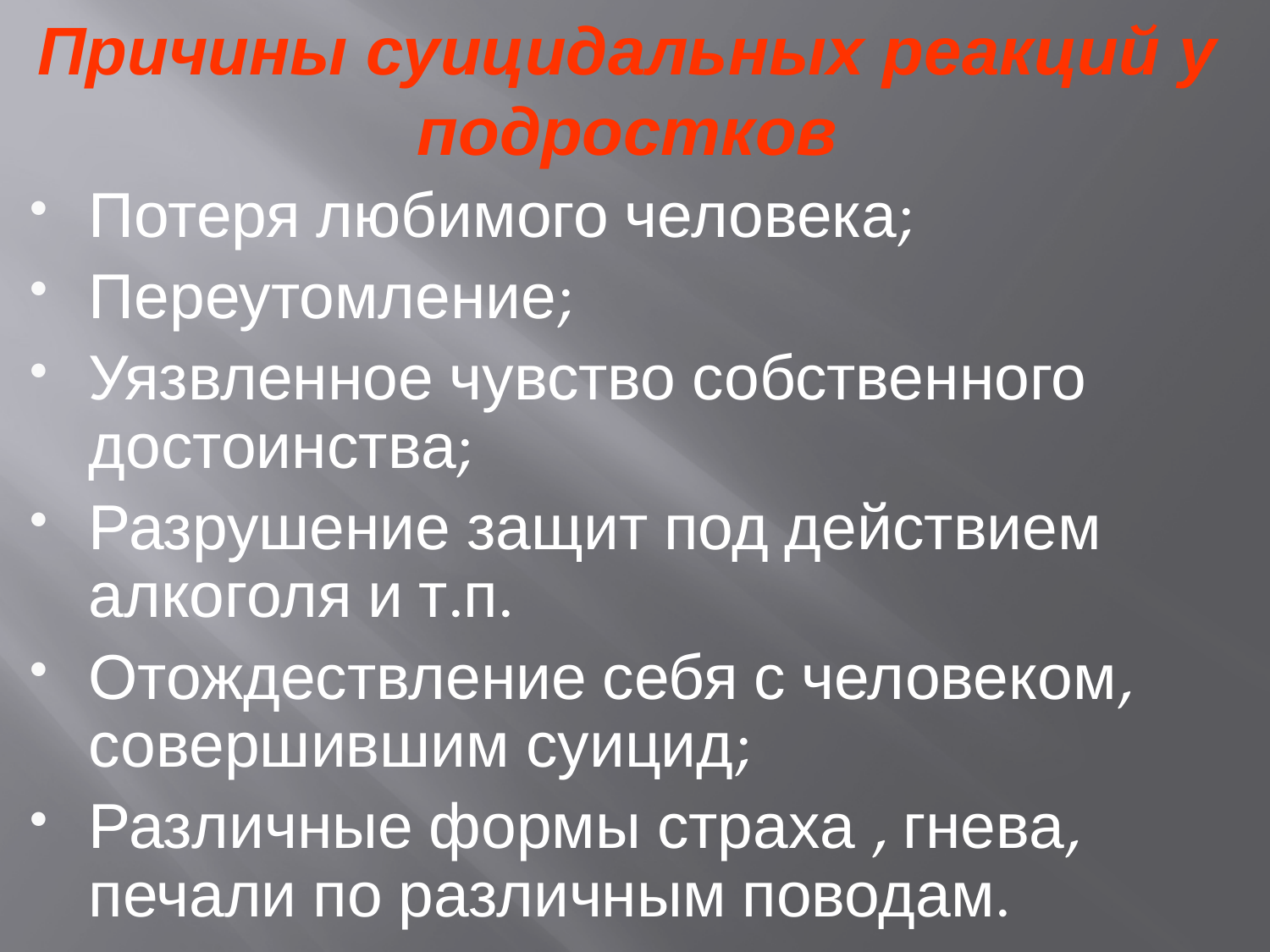

# Причины суицидальных реакций у подростков
Потеря любимого человека;
Переутомление;
Уязвленное чувство собственного достоинства;
Разрушение защит под действием алкоголя и т.п.
Отождествление себя с человеком, совершившим суицид;
Различные формы страха , гнева, печали по различным поводам.